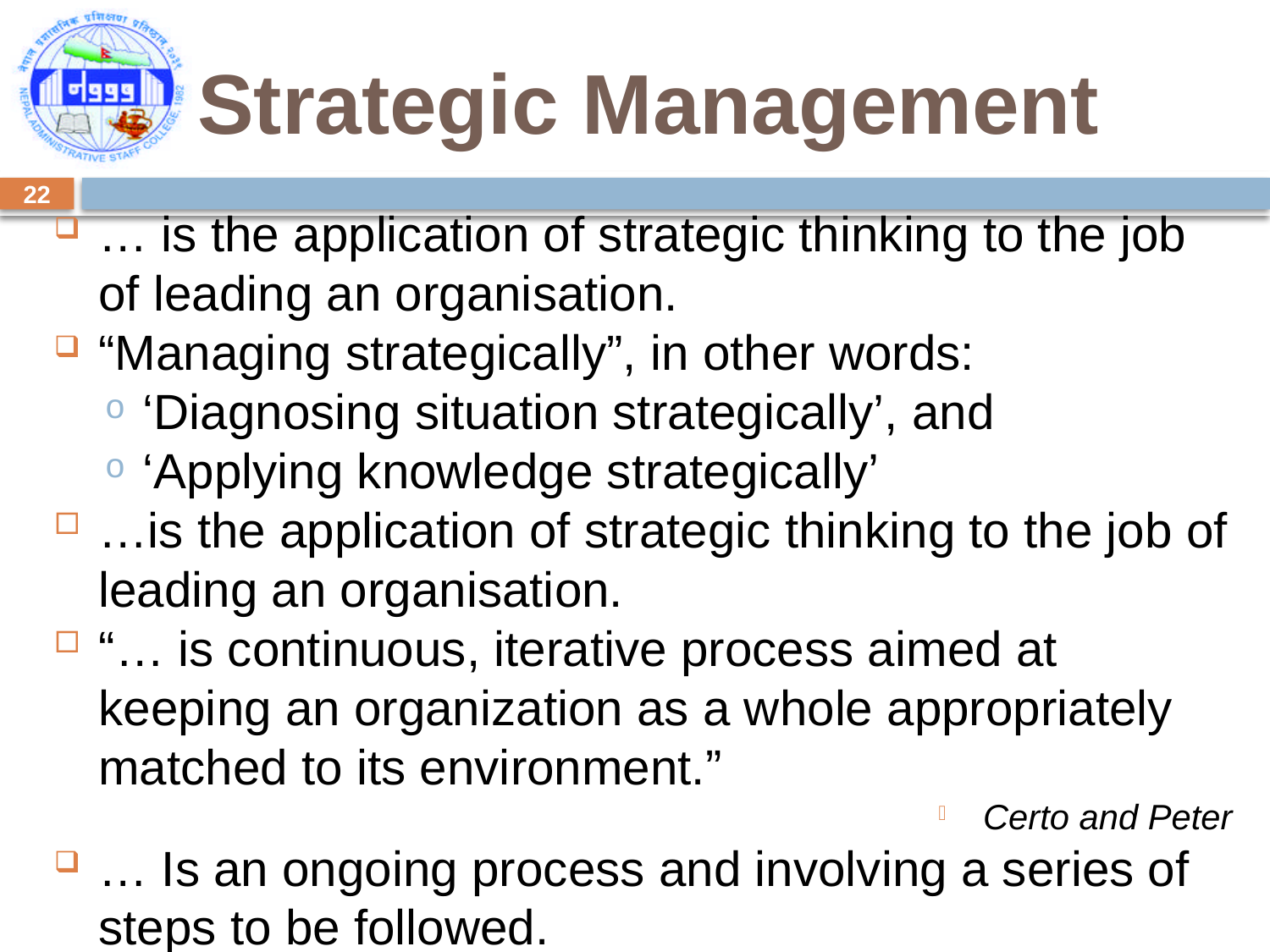

# Strategic Management
22
… is the application of strategic thinking to the job of leading an organisation.
“Managing strategically”, in other words:
‘Diagnosing situation strategically’, and
‘Applying knowledge strategically’
…is the application of strategic thinking to the job of leading an organisation.
“… is continuous, iterative process aimed at keeping an organization as a whole appropriately matched to its environment.”
Certo and Peter
… Is an ongoing process and involving a series of steps to be followed.